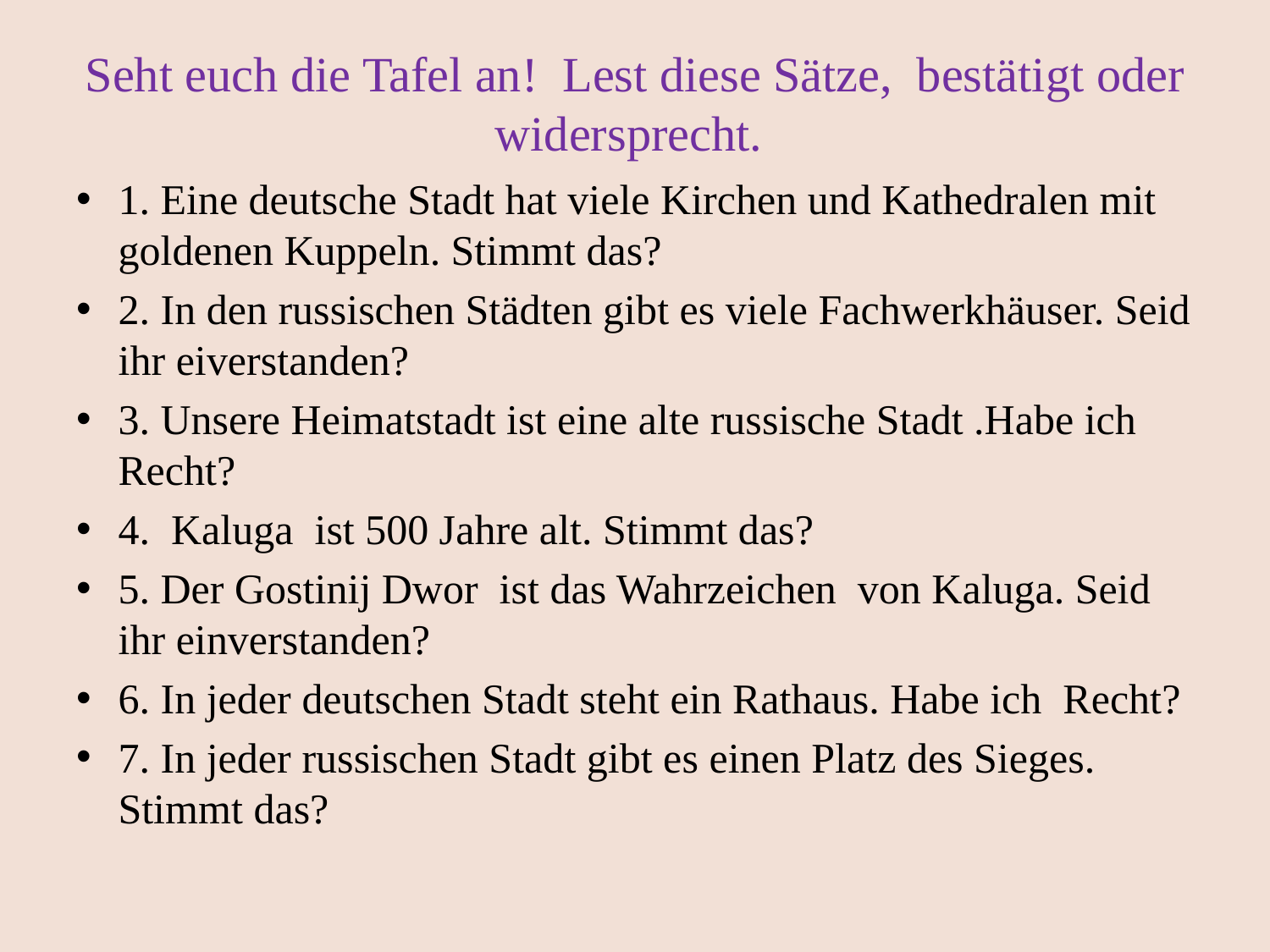

# Seht euch die Tafel an!  Lest diese Sätze,  bestätigt oder widersprecht.
1. Eine deutsche Stadt hat viele Kirchen und Kathedralen mit goldenen Kuppeln. Stimmt das?
2. In den russischen Städten gibt es viele Fachwerkhäuser. Seid ihr eiverstanden?
3. Unsere Heimatstadt ist eine alte russische Stadt .Habe ich Recht?
4.  Kaluga  ist 500 Jahre alt. Stimmt das?
5. Der Gostinij Dwor  ist das Wahrzeichen  von Kaluga. Seid ihr einverstanden?
6. In jeder deutschen Stadt steht ein Rathaus. Habe ich  Recht?
7. In jeder russischen Stadt gibt es einen Platz des Sieges. Stimmt das?